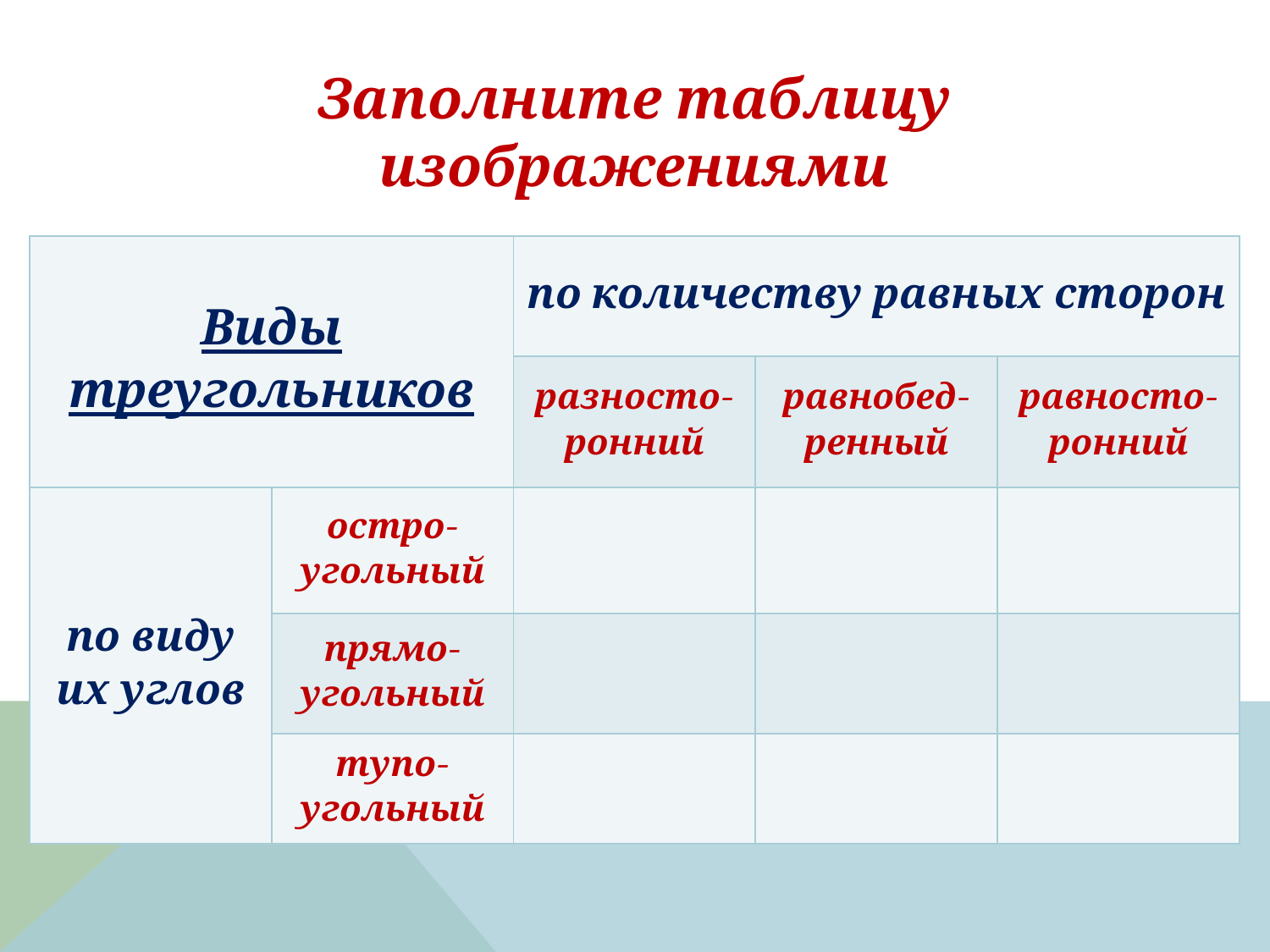

Заполните таблицу изображениями
| Виды треугольников |  | по количеству равных сторон |  |  |
| --- | --- | --- | --- | --- |
|  |  | разносто-ронний | равнобед-ренный | равносто-ронний |
| по виду их углов | остро-угольный |  |  |  |
|  | прямо-угольный |  |  |  |
|  | тупо-угольный |  |  |  |